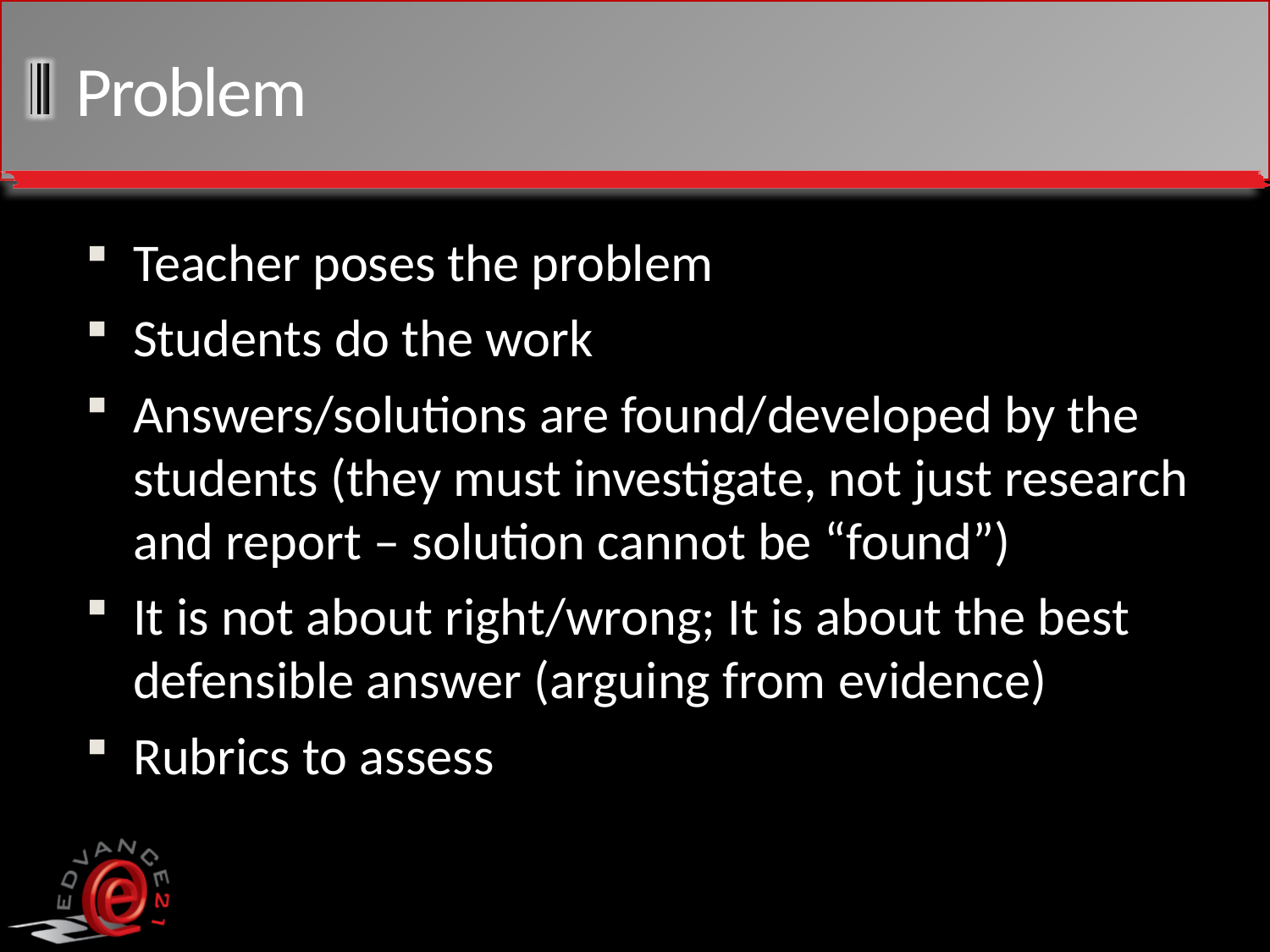

# Problem
Teacher poses the problem
Students do the work
Answers/solutions are found/developed by the students (they must investigate, not just research and report – solution cannot be “found”)
It is not about right/wrong; It is about the best defensible answer (arguing from evidence)
Rubrics to assess